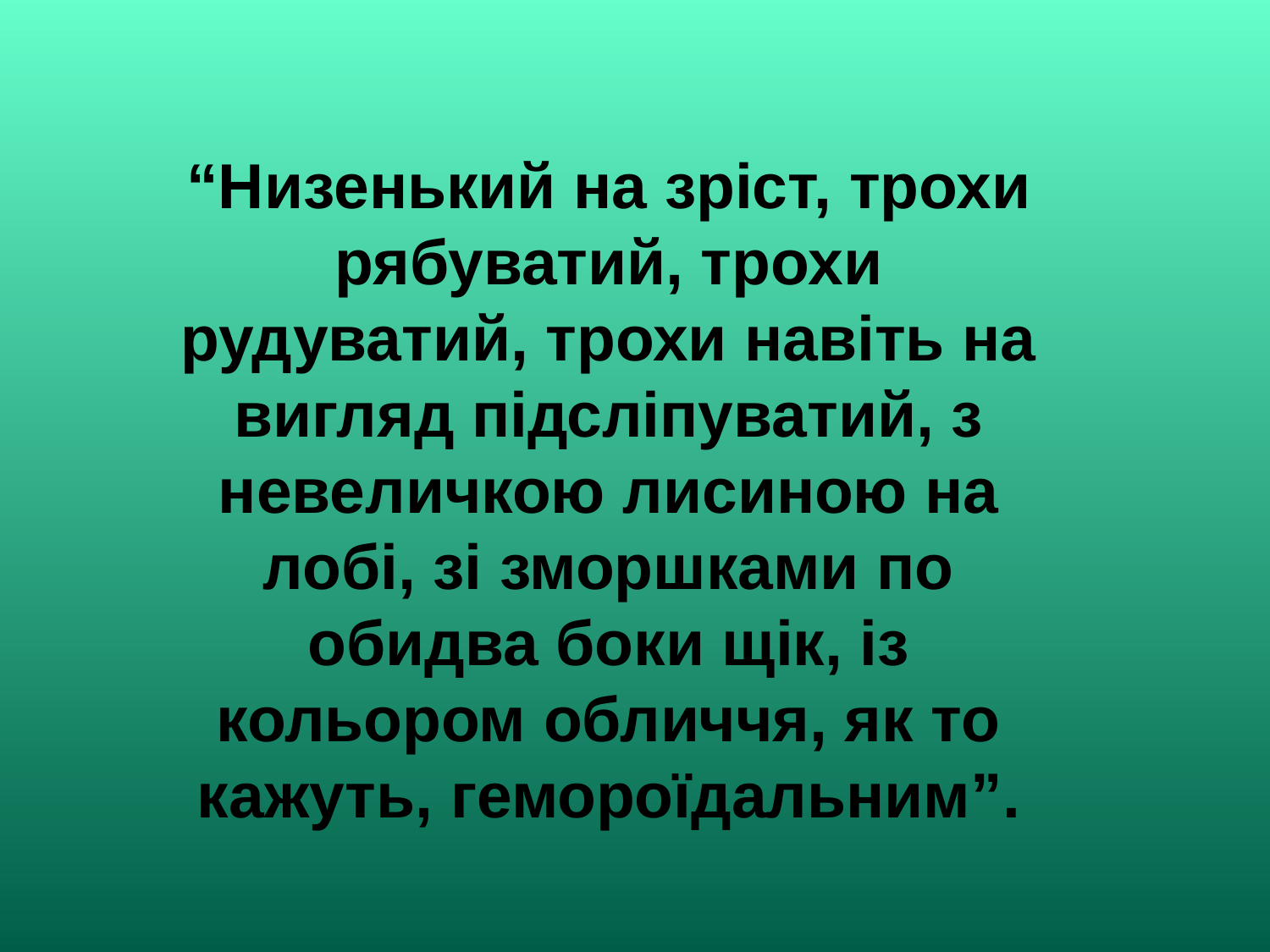

“Низенький на зріст, трохи рябуватий, трохи рудуватий, трохи навіть на вигляд підсліпуватий, з невеличкою лисиною на лобі, зі зморшками по обидва боки щік, із кольором обличчя, як то кажуть, гемороїдальним”.